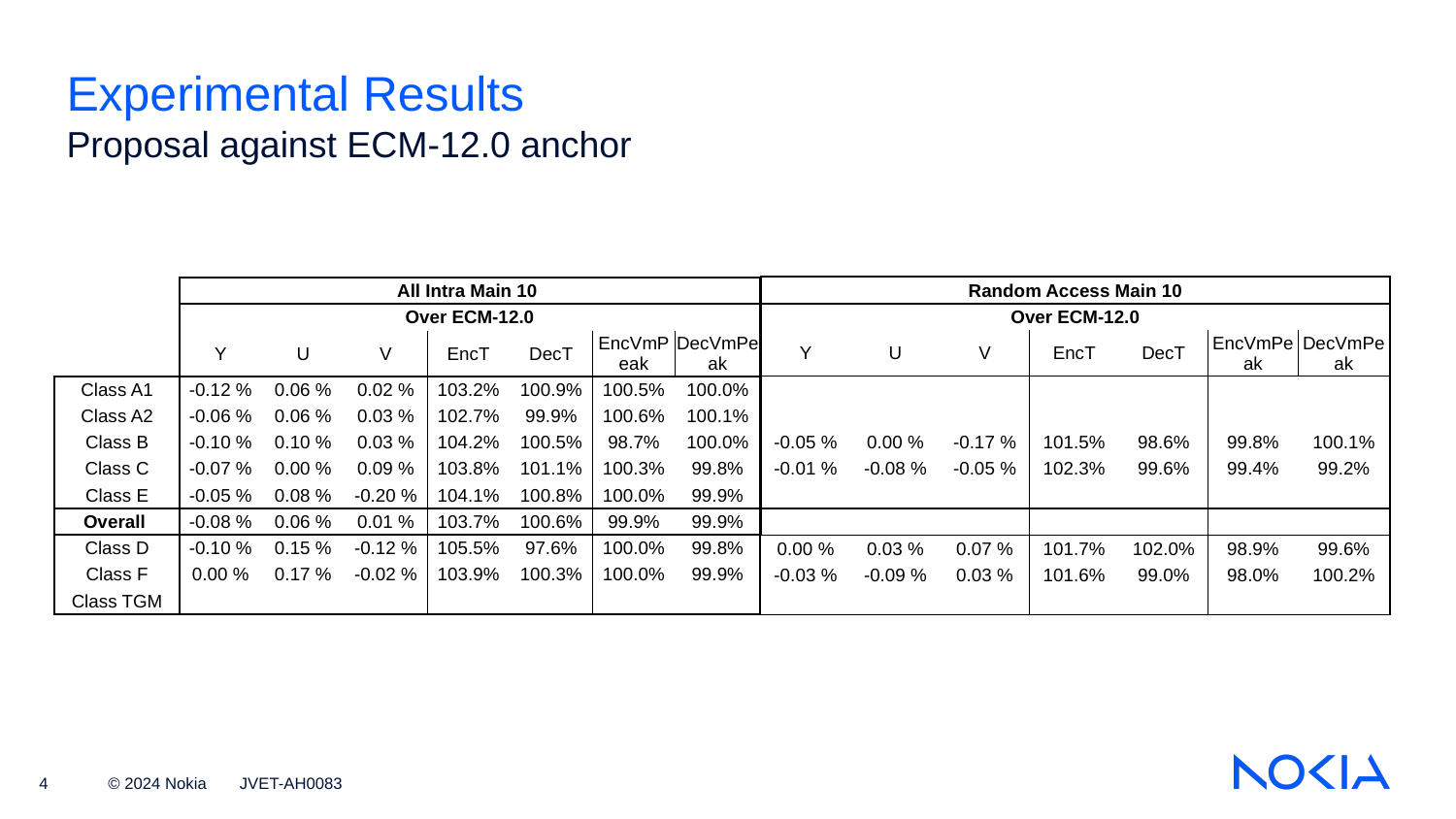

Experimental Results

Proposal against ECM-12.0 anchor
| Random Access Main 10 |  |  |  |  |  |  |
| --- | --- | --- | --- | --- | --- | --- |
| Over ECM-12.0 |  |  |  |  |  |  |
| Y | U | V | EncT | DecT | EncVmPeak | DecVmPeak |
|  |  |  |  |  |  |  |
|  |  |  |  |  |  |  |
| -0.05 % | 0.00 % | -0.17 % | 101.5% | 98.6% | 99.8% | 100.1% |
| -0.01 % | -0.08 % | -0.05 % | 102.3% | 99.6% | 99.4% | 99.2% |
|  |  |  |  |  |  |  |
|  |  |  |  |  |  |  |
| 0.00 % | 0.03 % | 0.07 % | 101.7% | 102.0% | 98.9% | 99.6% |
| -0.03 % | -0.09 % | 0.03 % | 101.6% | 99.0% | 98.0% | 100.2% |
|  |  |  |  |  |  |  |
|  | All Intra Main 10 |  |  |  |  |  |  |
| --- | --- | --- | --- | --- | --- | --- | --- |
|  | Over ECM-12.0 |  |  |  |  |  |  |
|  | Y | U | V | EncT | DecT | EncVmPeak | DecVmPeak |
| Class A1 | -0.12 % | 0.06 % | 0.02 % | 103.2% | 100.9% | 100.5% | 100.0% |
| Class A2 | -0.06 % | 0.06 % | 0.03 % | 102.7% | 99.9% | 100.6% | 100.1% |
| Class B | -0.10 % | 0.10 % | 0.03 % | 104.2% | 100.5% | 98.7% | 100.0% |
| Class C | -0.07 % | 0.00 % | 0.09 % | 103.8% | 101.1% | 100.3% | 99.8% |
| Class E | -0.05 % | 0.08 % | -0.20 % | 104.1% | 100.8% | 100.0% | 99.9% |
| Overall | -0.08 % | 0.06 % | 0.01 % | 103.7% | 100.6% | 99.9% | 99.9% |
| Class D | -0.10 % | 0.15 % | -0.12 % | 105.5% | 97.6% | 100.0% | 99.8% |
| Class F | 0.00 % | 0.17 % | -0.02 % | 103.9% | 100.3% | 100.0% | 99.9% |
| Class TGM |  |  |  |  |  |  |  |
JVET-AH0083